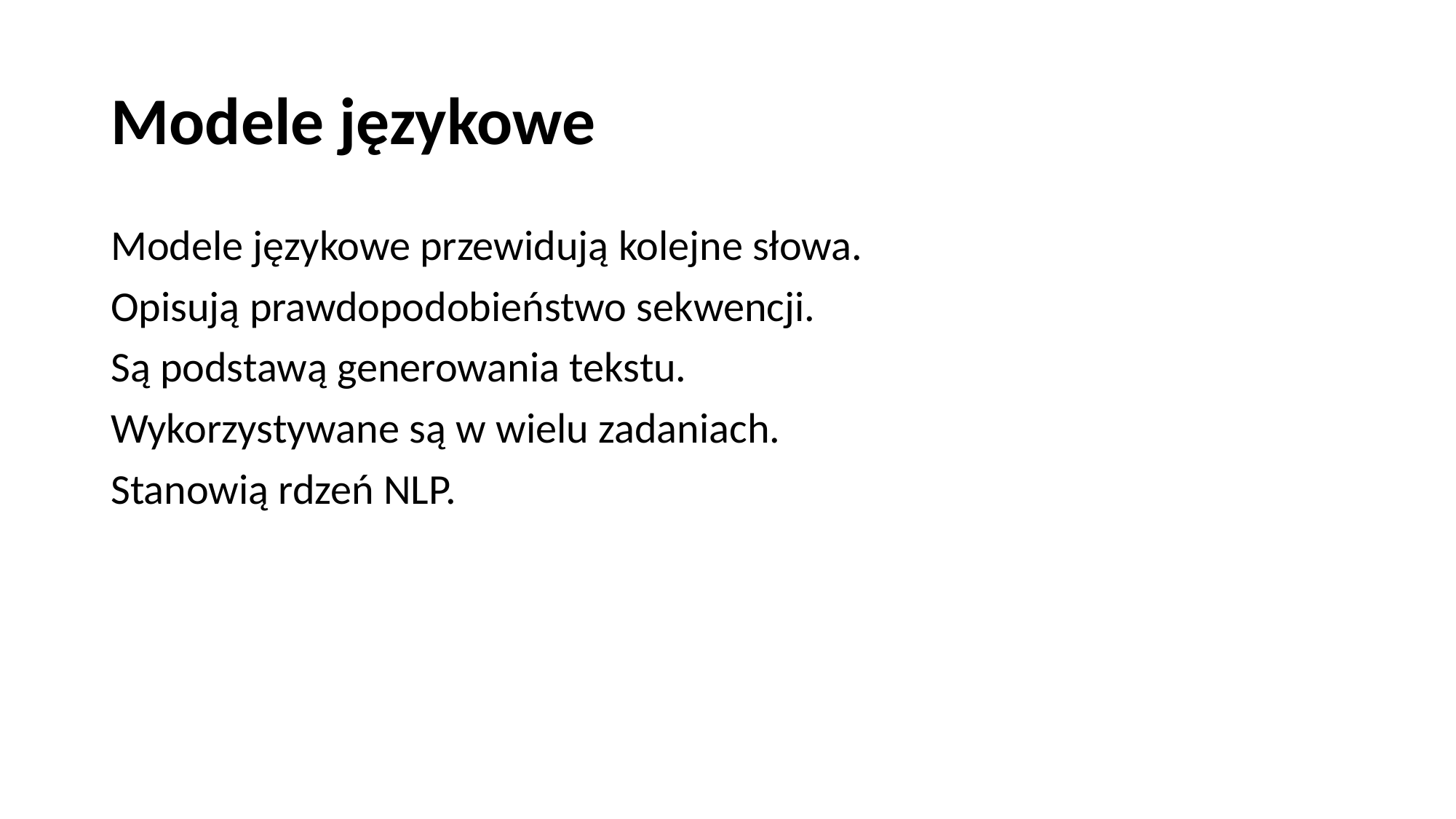

# Modele językowe
Modele językowe przewidują kolejne słowa.
Opisują prawdopodobieństwo sekwencji.
Są podstawą generowania tekstu.
Wykorzystywane są w wielu zadaniach.
Stanowią rdzeń NLP.